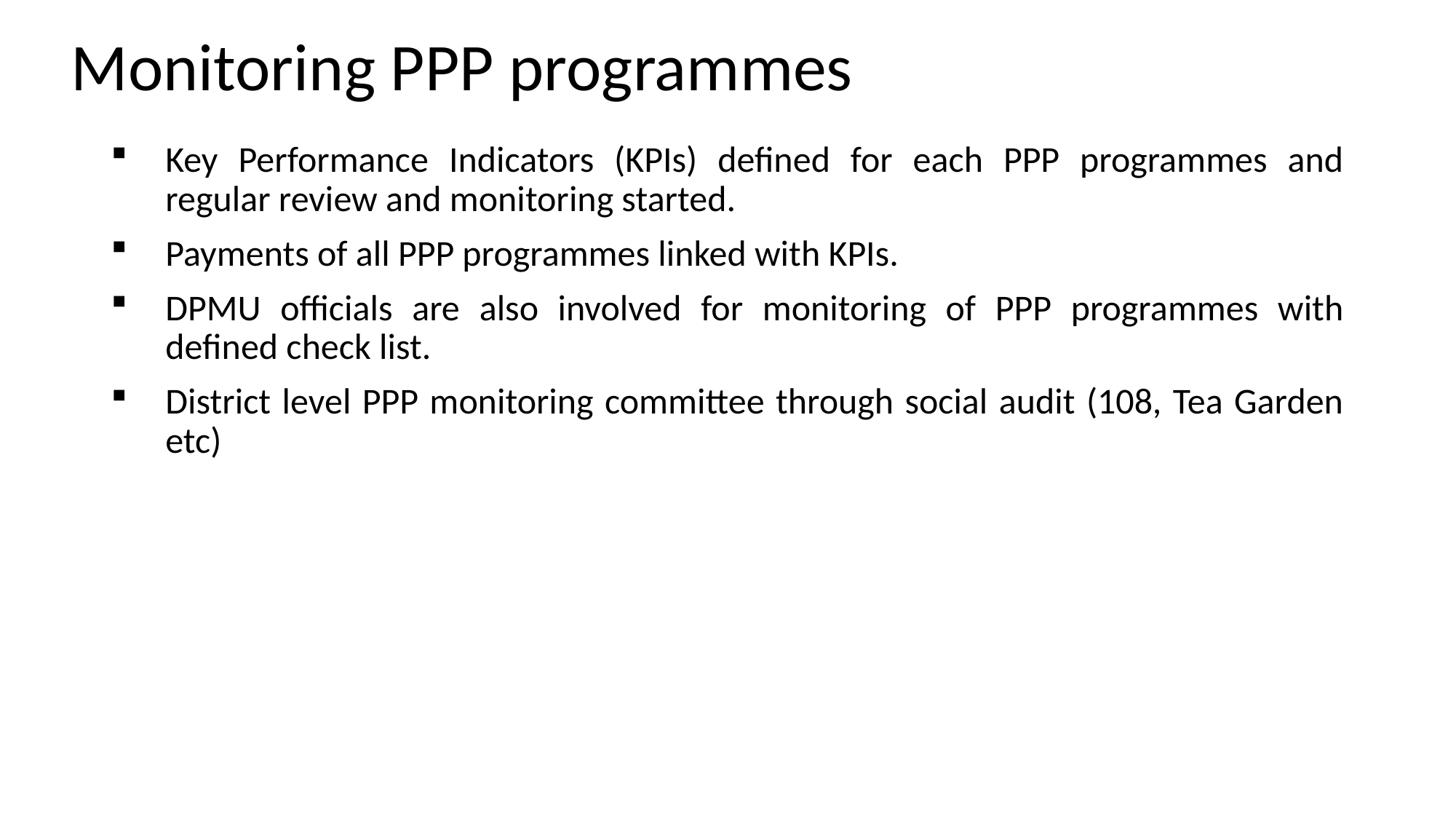

# Monitoring PPP programmes
Key Performance Indicators (KPIs) defined for each PPP programmes and regular review and monitoring started.
Payments of all PPP programmes linked with KPIs.
DPMU officials are also involved for monitoring of PPP programmes with defined check list.
District level PPP monitoring committee through social audit (108, Tea Garden etc)